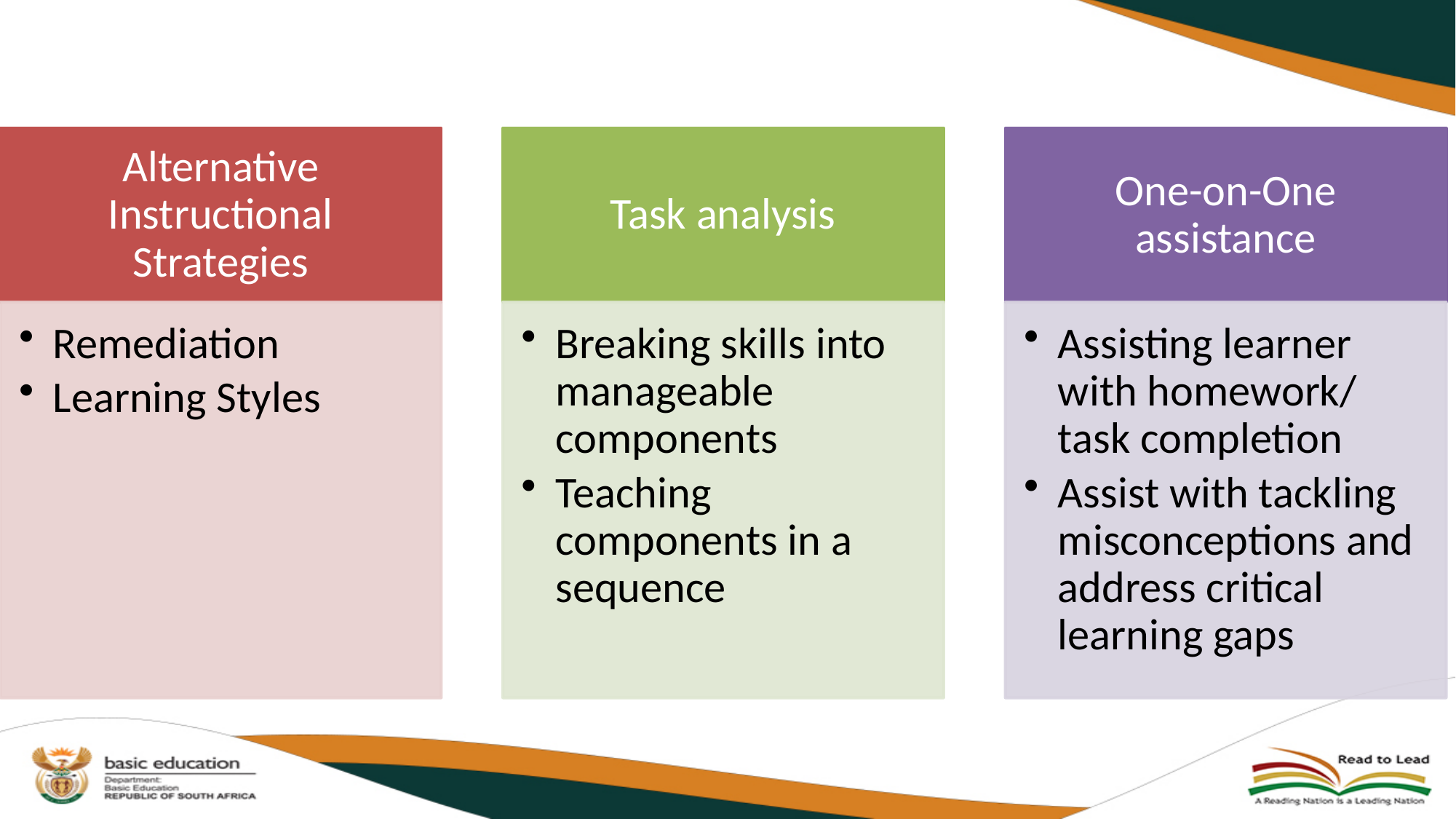

Alternative Instructional Strategies
Remediation
Learning Styles
Task analysis
Breaking skills into manageable components
Teaching components in a sequence
One-on-One assistance
Assisting learner with homework/ task completion
Assist with tackling misconceptions and address critical learning gaps